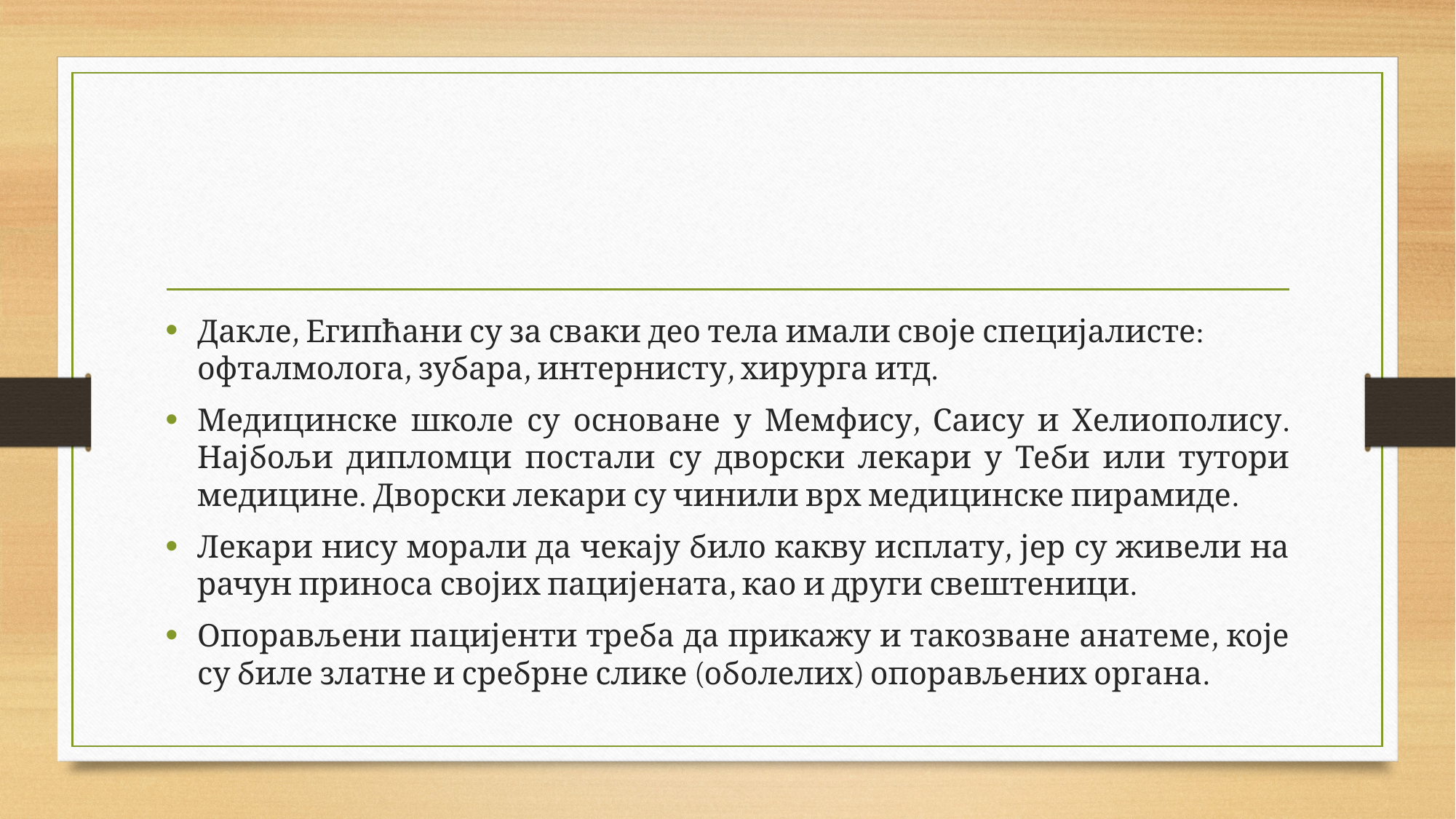

Дакле, Египћани су за сваки део тела имали своје специјалисте: офталмолога, зубара, интернисту, хирурга итд.
Медицинске школе су основане у Мемфису, Саису и Хелиополису. Најбољи дипломци постали су дворски лекари у Теби или тутори медицине. Дворски лекари су чинили врх медицинске пирамиде.
Лекари нису морали да чекају било какву исплату, јер су живели на рачун приноса својих пацијената, као и други свештеници.
Опорављени пацијенти треба да прикажу и такозване анатеме, које су биле златне и сребрне слике (оболелих) опорављених органа.